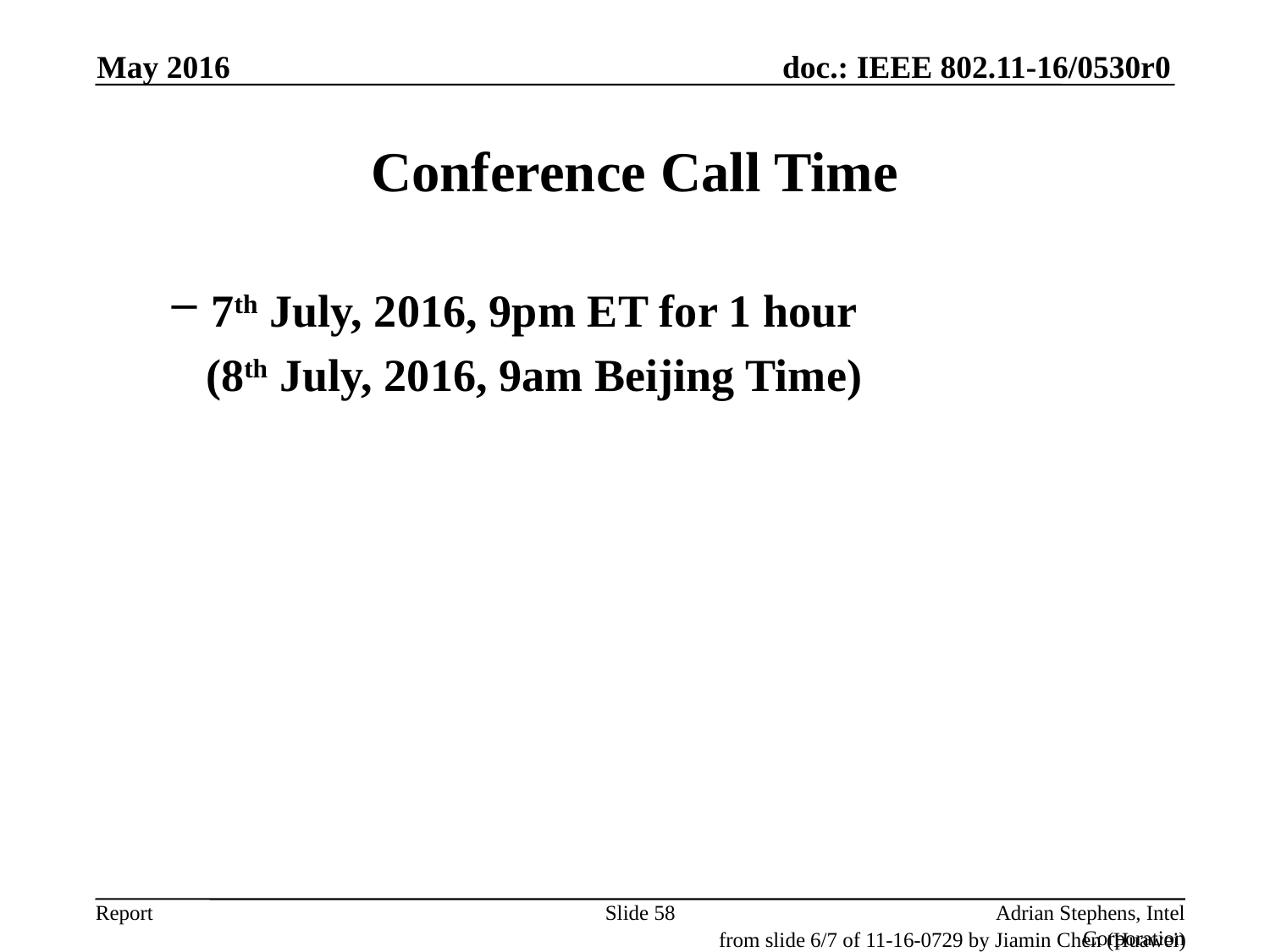

May 2016
# Conference Call Time
7th July, 2016, 9pm ET for 1 hour
   (8th July, 2016, 9am Beijing Time)

Slide 58
Adrian Stephens, Intel Corporation
from slide 6/7 of 11-16-0729 by Jiamin Chen (Huawei)